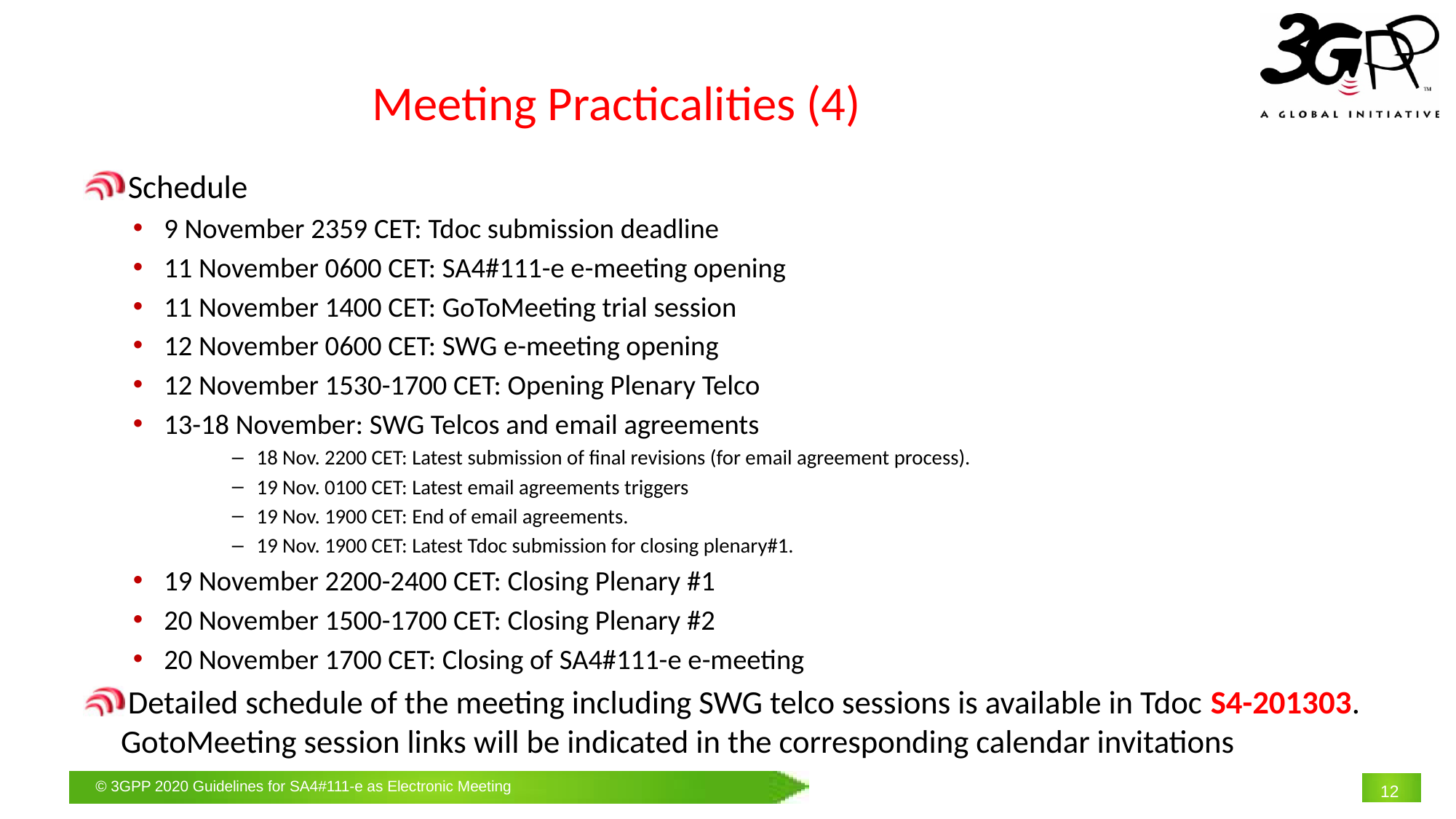

# Meeting Practicalities (4)
 Schedule
9 November 2359 CET: Tdoc submission deadline
11 November 0600 CET: SA4#111-e e-meeting opening
11 November 1400 CET: GoToMeeting trial session
12 November 0600 CET: SWG e-meeting opening
12 November 1530-1700 CET: Opening Plenary Telco
13-18 November: SWG Telcos and email agreements
18 Nov. 2200 CET: Latest submission of final revisions (for email agreement process).
19 Nov. 0100 CET: Latest email agreements triggers
19 Nov. 1900 CET: End of email agreements.
19 Nov. 1900 CET: Latest Tdoc submission for closing plenary#1.
19 November 2200-2400 CET: Closing Plenary #1
20 November 1500-1700 CET: Closing Plenary #2
20 November 1700 CET: Closing of SA4#111-e e-meeting
 Detailed schedule of the meeting including SWG telco sessions is available in Tdoc S4-201303. GotoMeeting session links will be indicated in the corresponding calendar invitations
12